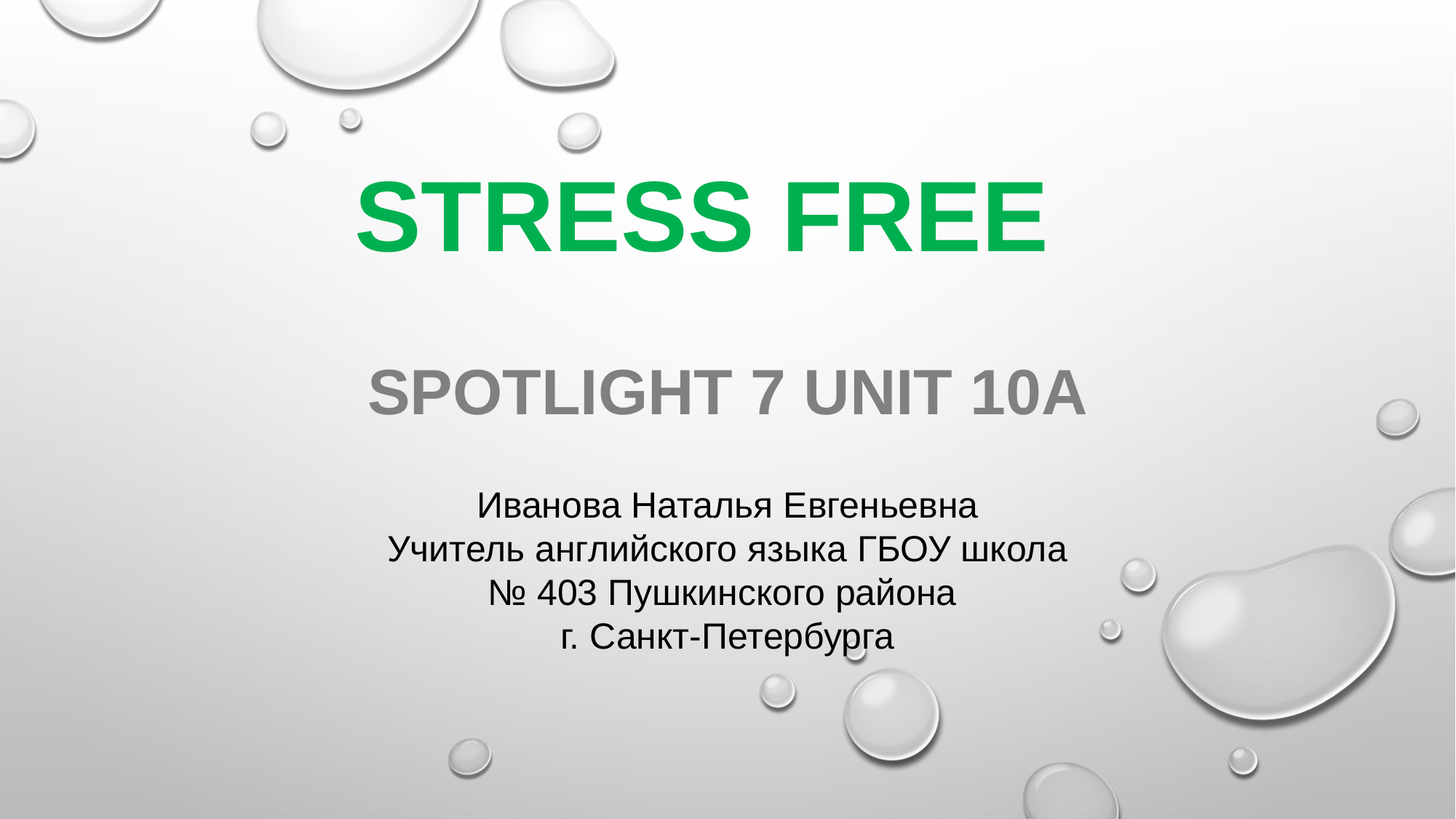

# Stress free

Spotlight 7 Unit 10a

Иванова Наталья Евгеньевна
Учитель английского языка ГБОУ школа № 403 Пушкинского района
г. Санкт-Петербурга